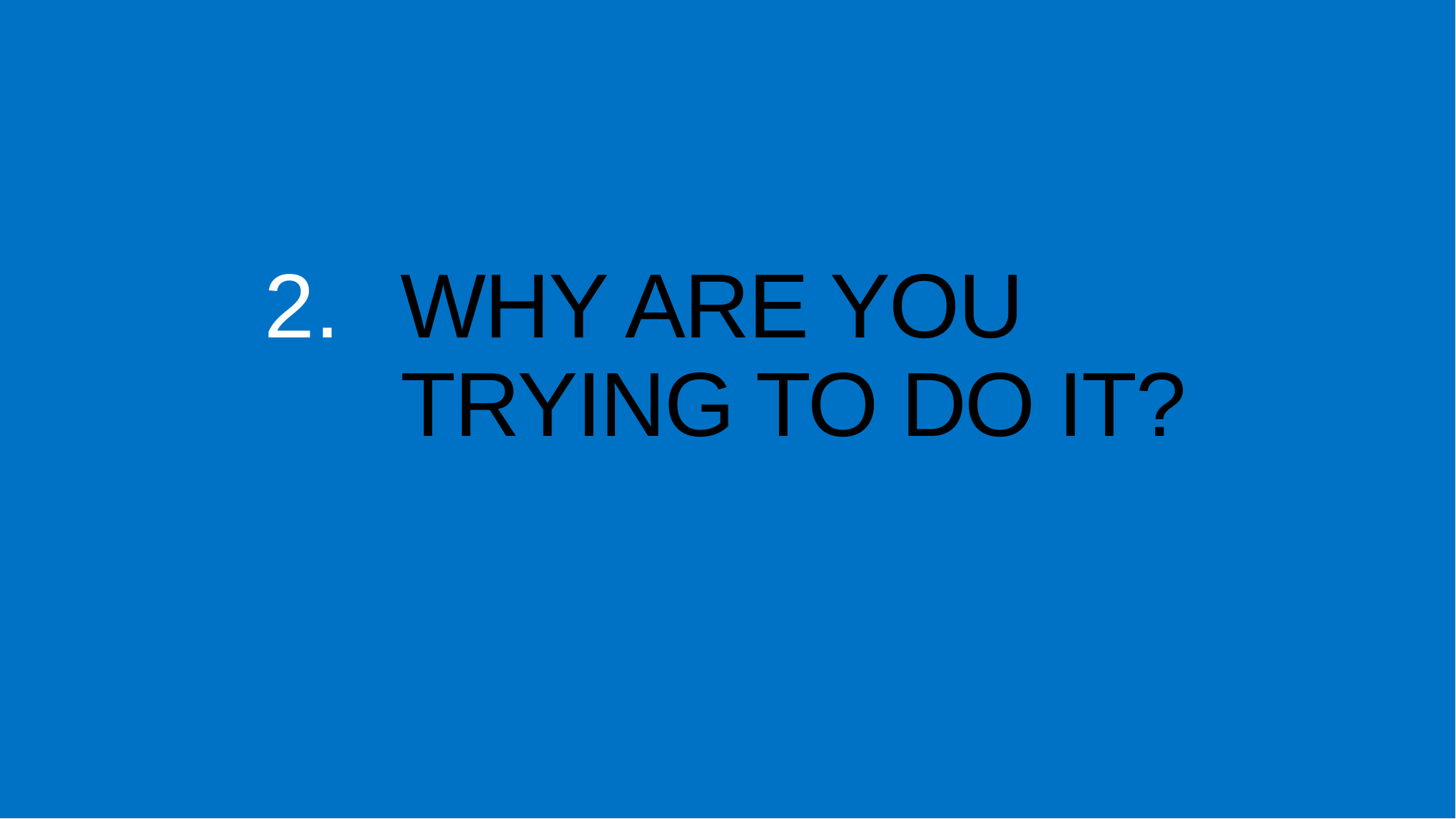

# WHY ARE YOU TRYING TO DO IT?